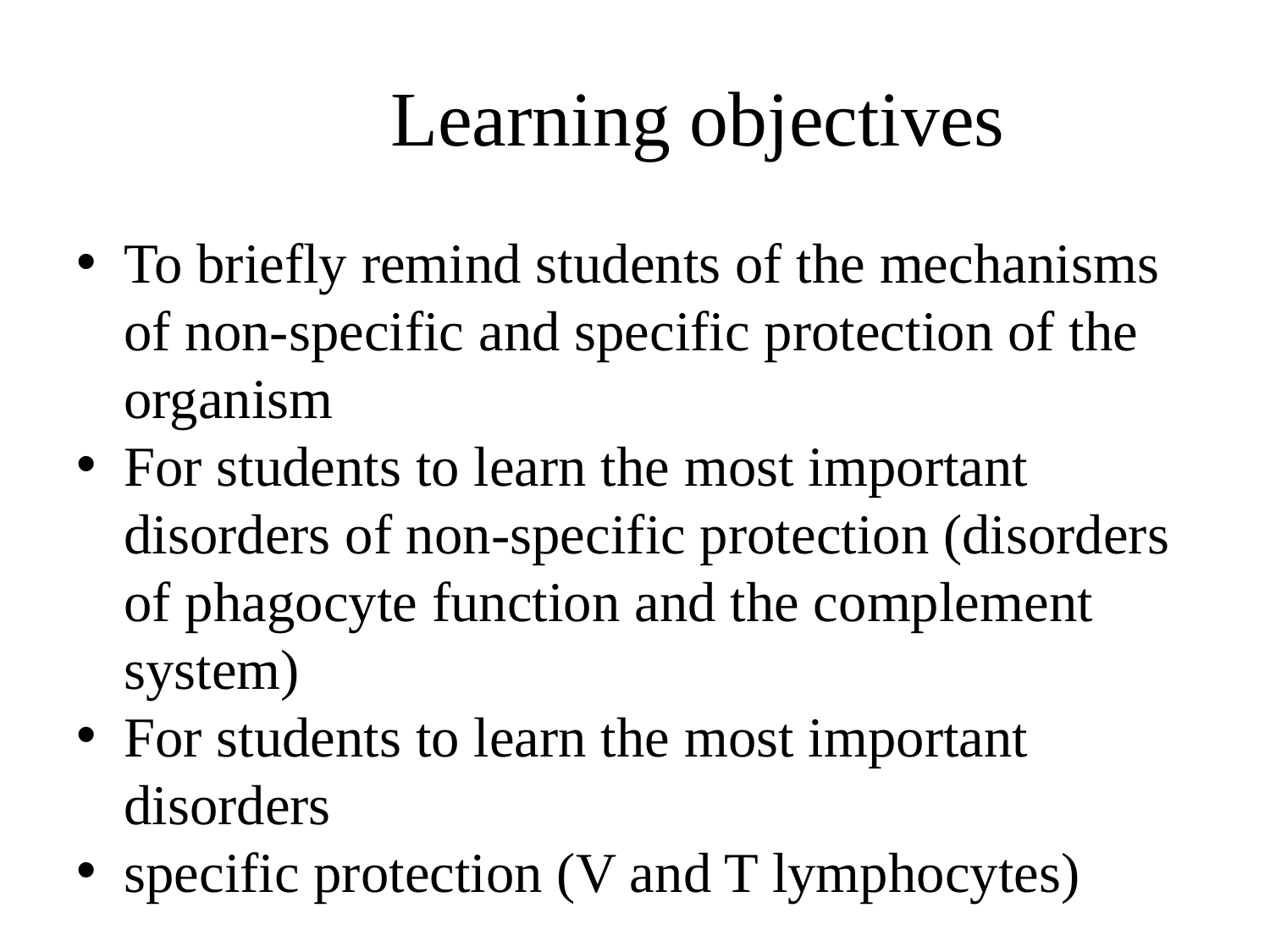

# Learning objectives
To briefly remind students of the mechanisms of non-specific and specific protection of the organism
For students to learn the most important disorders of non-specific protection (disorders of phagocyte function and the complement system)
For students to learn the most important disorders
specific protection (V and T lymphocytes)